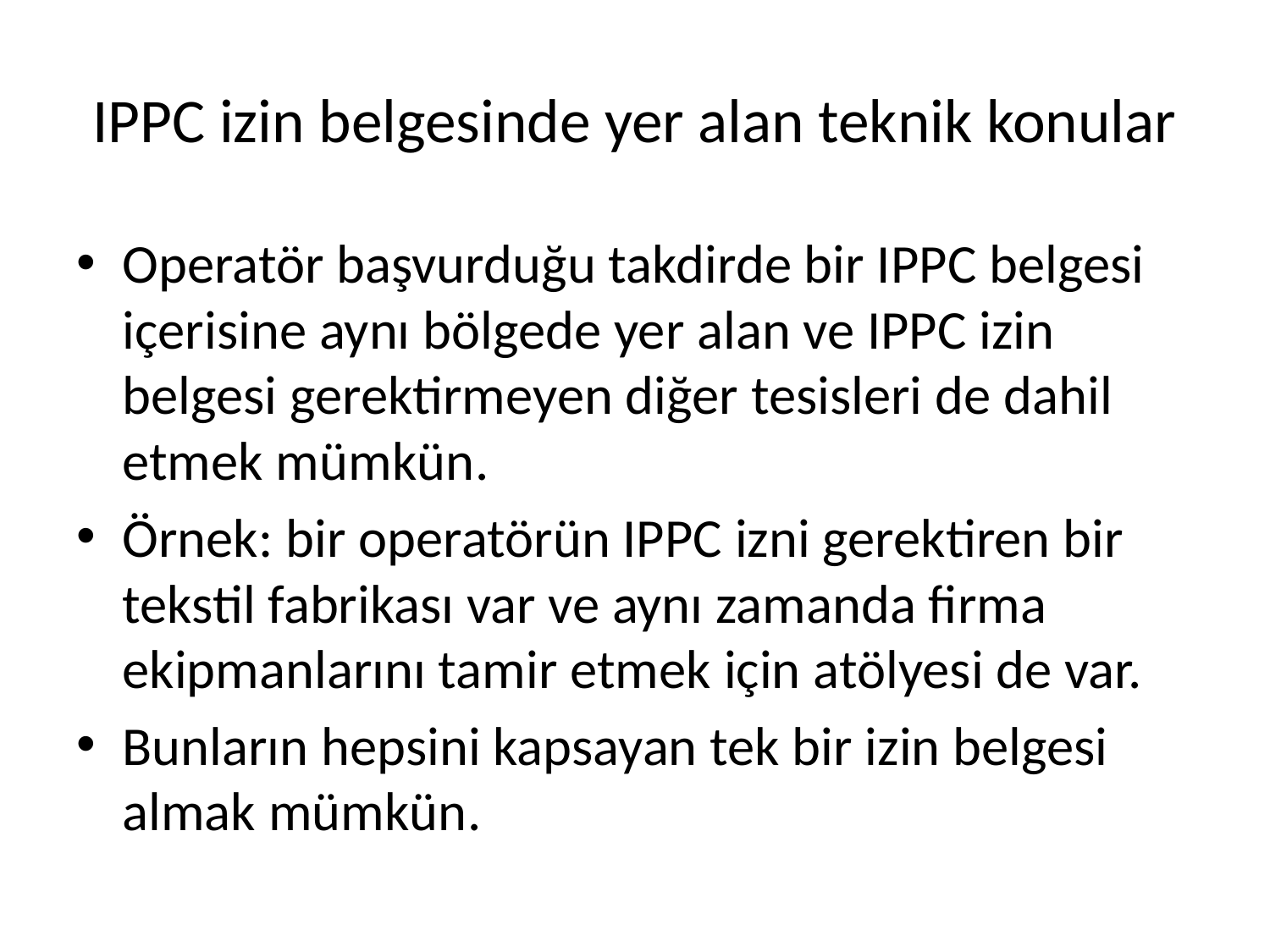

# IPPC izin belgesinde yer alan teknik konular
Operatör başvurduğu takdirde bir IPPC belgesi içerisine aynı bölgede yer alan ve IPPC izin belgesi gerektirmeyen diğer tesisleri de dahil etmek mümkün.
Örnek: bir operatörün IPPC izni gerektiren bir tekstil fabrikası var ve aynı zamanda firma ekipmanlarını tamir etmek için atölyesi de var.
Bunların hepsini kapsayan tek bir izin belgesi almak mümkün.